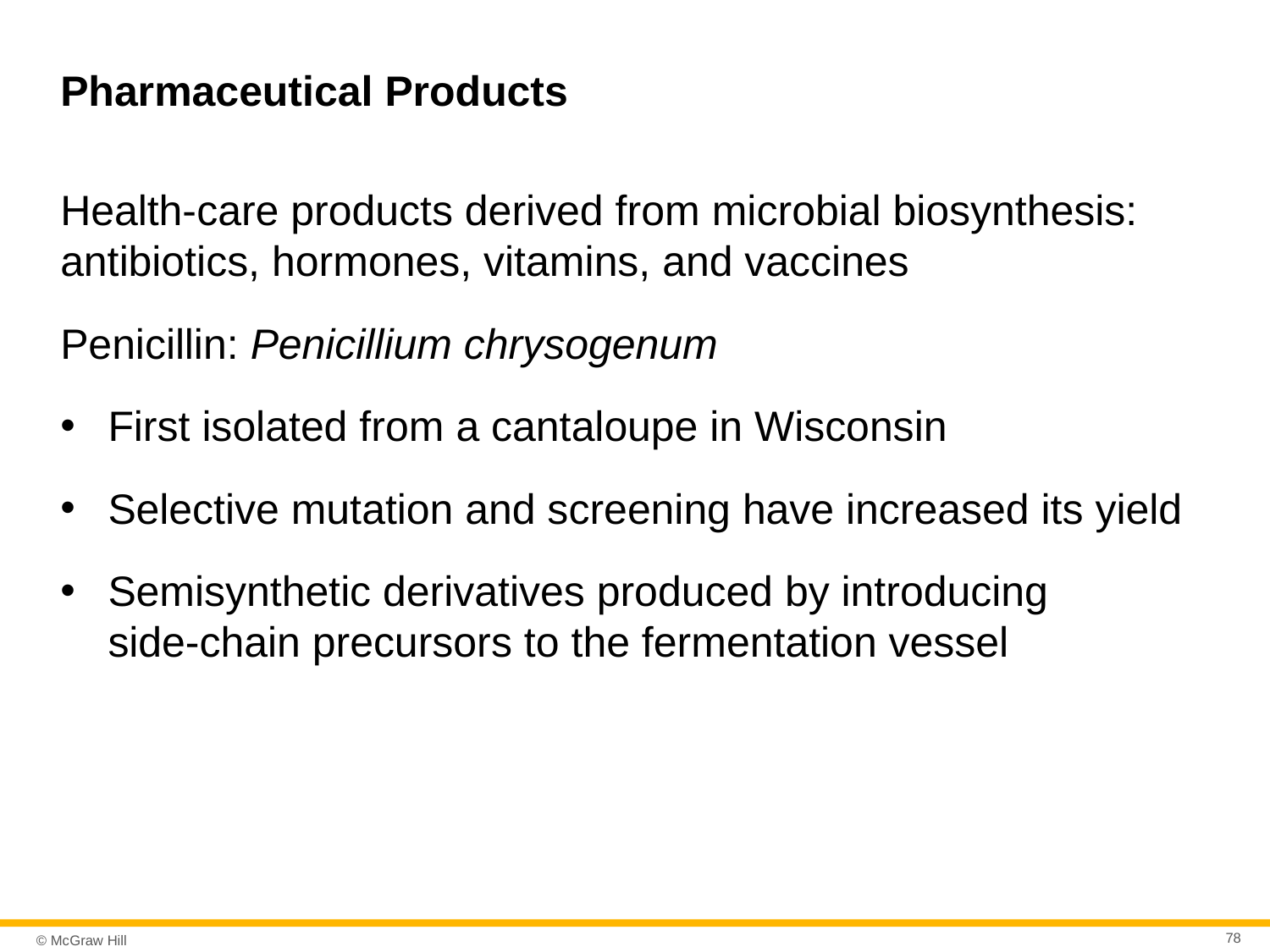

# Pharmaceutical Products
Health-care products derived from microbial biosynthesis: antibiotics, hormones, vitamins, and vaccines
Penicillin: Penicillium chrysogenum
First isolated from a cantaloupe in Wisconsin
Selective mutation and screening have increased its yield
Semisynthetic derivatives produced by introducing
side-chain precursors to the fermentation vessel